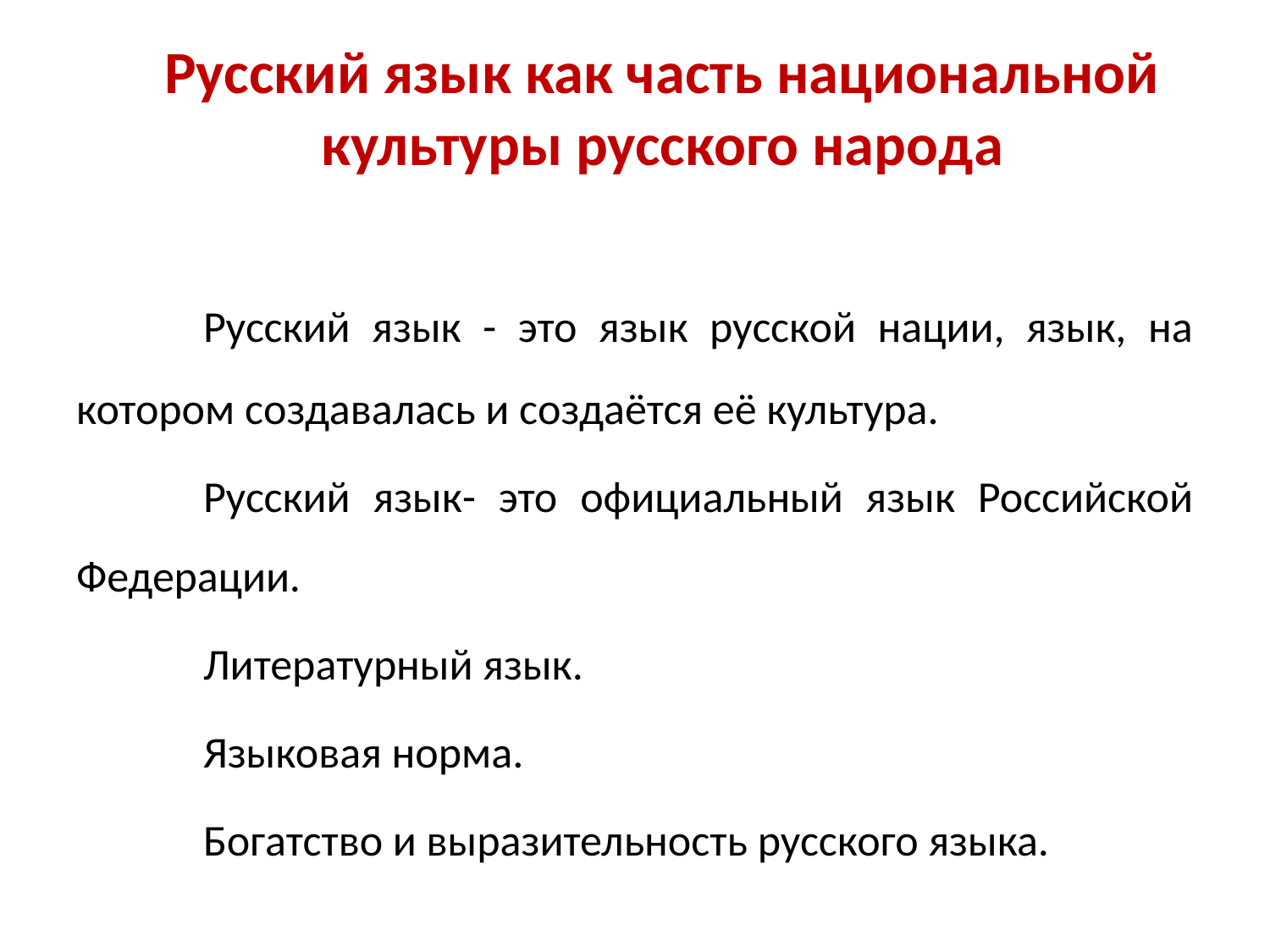

# Русский язык как часть национальной культуры русского народа
	Русский язык - это язык русской нации, язык, на котором создавалась и создаётся её культура.
	Русский язык- это официальный язык Российской Федерации.
	Литературный язык.
	Языковая норма.
	Богатство и выразительность русского языка.